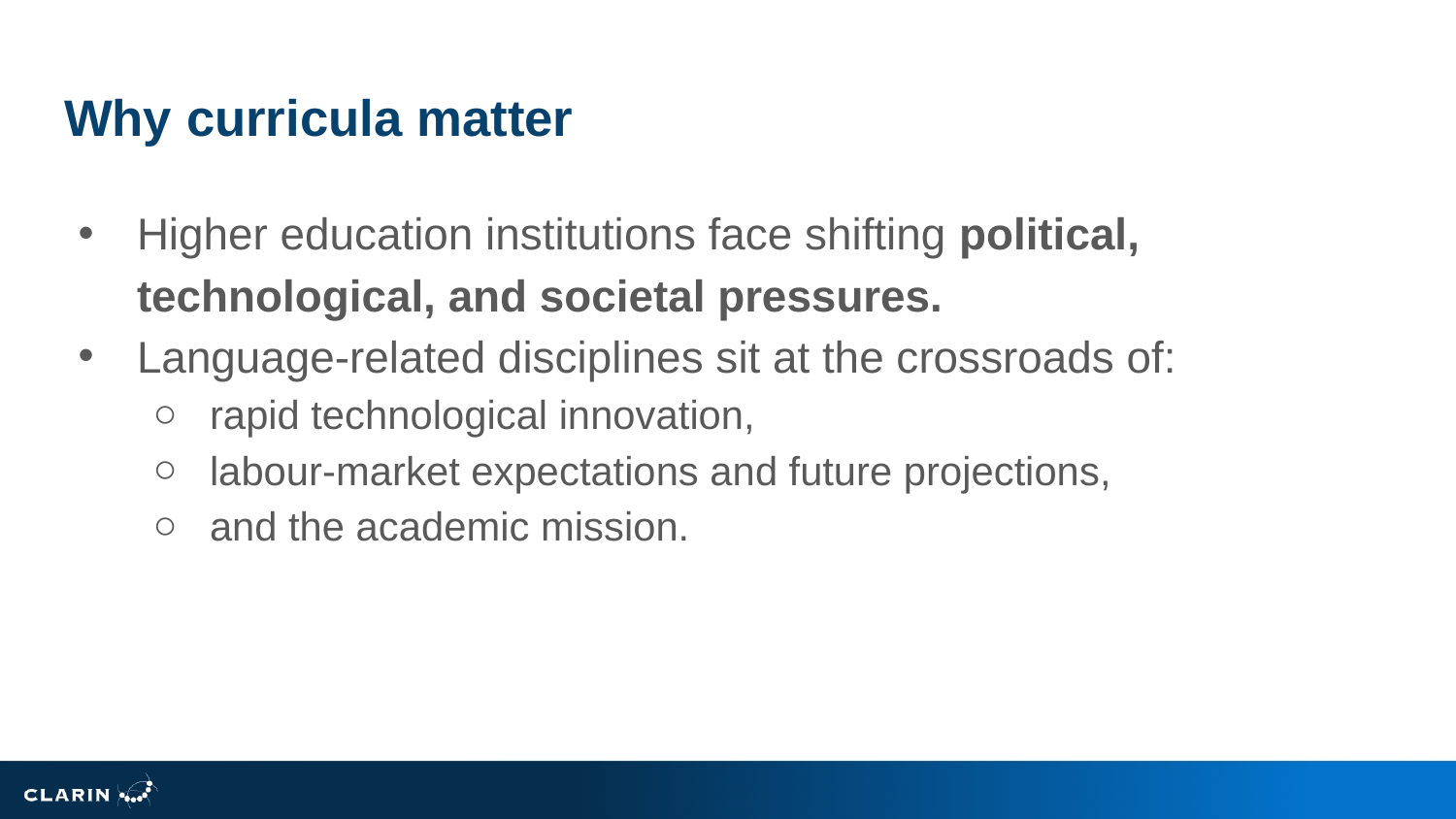

# Why curricula matter
Higher education institutions face shifting political, technological, and societal pressures.
Language-related disciplines sit at the crossroads of:
rapid technological innovation,
labour‑market expectations and future projections,
and the academic mission.